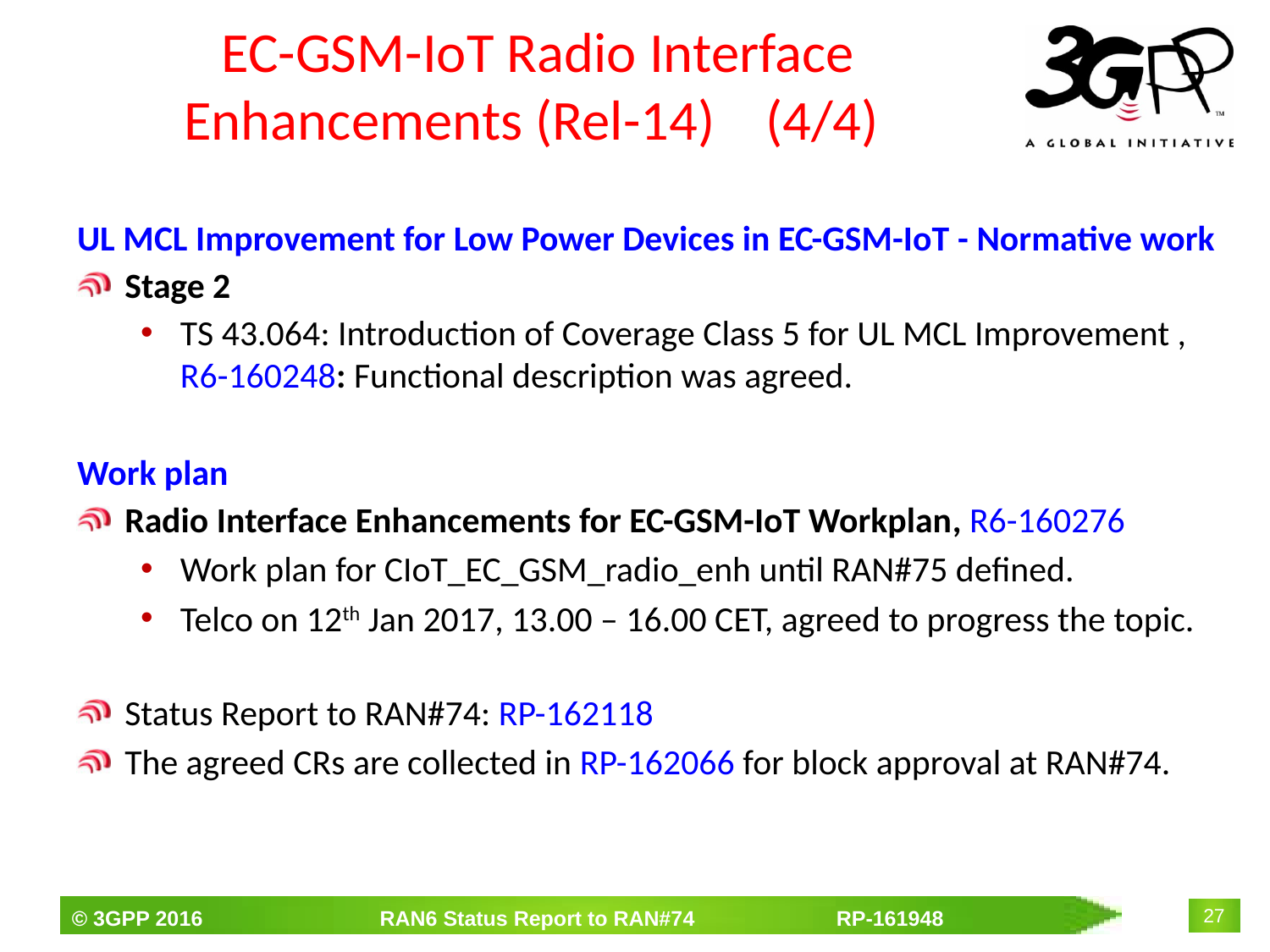

# EC-GSM-IoT Radio Interface Enhancements (Rel-14)    (4/4)
UL MCL Improvement for Low Power Devices in EC-GSM-IoT - Normative work
Stage 2
TS 43.064: Introduction of Coverage Class 5 for UL MCL Improvement , R6-160248: Functional description was agreed.

Work plan
Radio Interface Enhancements for EC-GSM-IoT Workplan, R6-160276
Work plan for CIoT_EC_GSM_radio_enh until RAN#75 defined.
Telco on 12th Jan 2017, 13.00 – 16.00 CET, agreed to progress the topic.

Status Report to RAN#74: RP-162118
The agreed CRs are collected in RP-162066 for block approval at RAN#74.